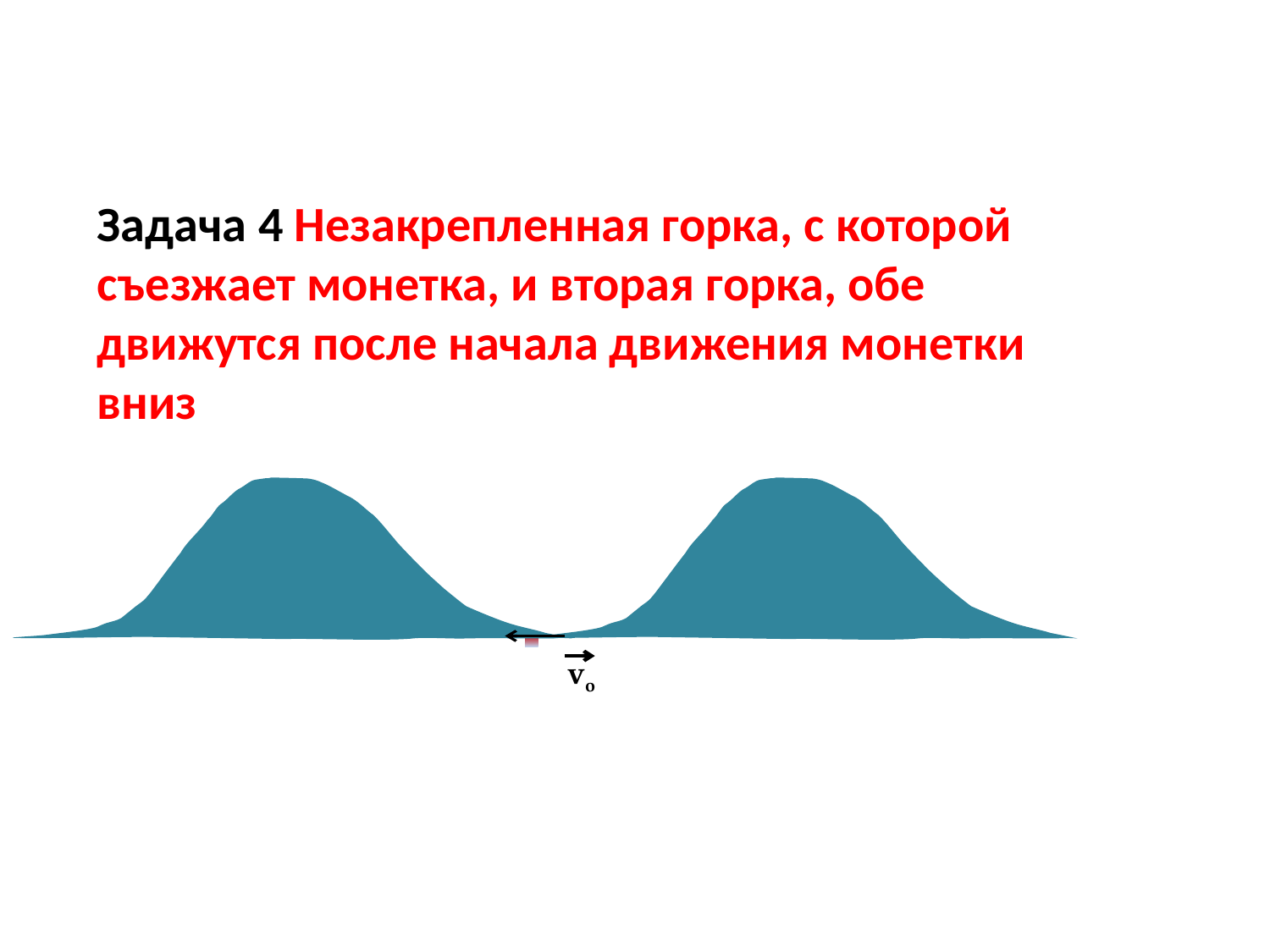

Задача 4 Незакрепленная горка, с которой съезжает монетка, и вторая горка, обе движутся после начала движения монетки вниз

vo